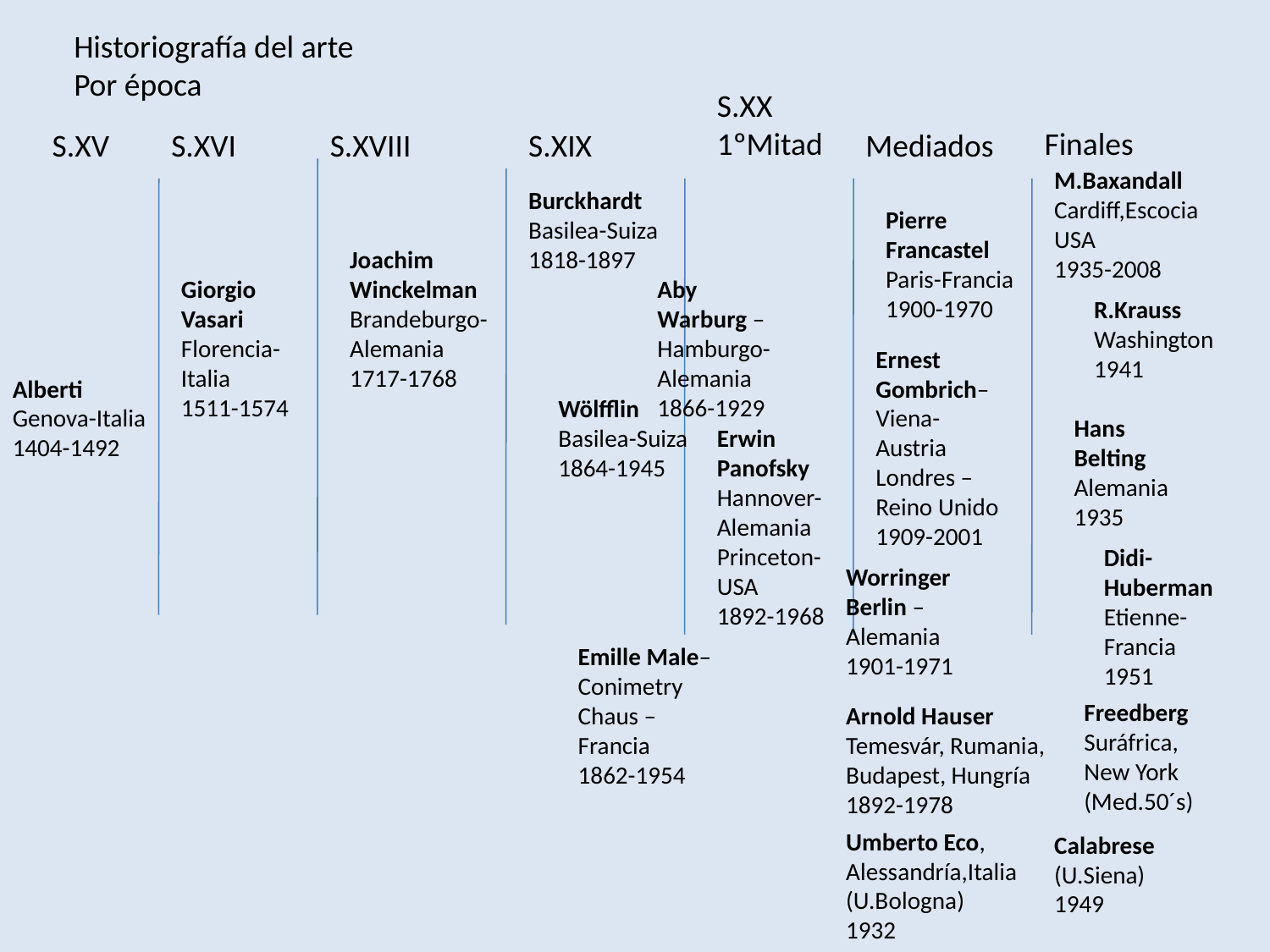

Historiografía del arte
Por época
S.XX
1ºMitad
Finales
S.XV
S.XVI
S.XVIII
S.XIX
Mediados
M.Baxandall
Cardiff,Escocia
USA
1935-2008
Burckhardt
Basilea-Suiza
1818-1897
Pierre Francastel Paris-Francia
1900-1970
Joachim Winckelman
Brandeburgo-Alemania
1717-1768
Giorgio Vasari
Florencia-Italia
1511-1574
Aby Warburg –Hamburgo-Alemania
1866-1929
R.Krauss
Washington
1941
Ernest  Gombrich– Viena-Austria
Londres –Reino Unido
1909-2001
Alberti
Genova-Italia
1404-1492
Wölfflin
Basilea-Suiza
1864-1945
Hans Belting
Alemania
1935
Erwin Panofsky
Hannover- Alemania
Princeton-USA
1892-1968
Didi-Huberman
Etienne-Francia
1951
Worringer
Berlin – Alemania
1901-1971
Emille Male–Conimetry Chaus – Francia
1862-1954
Freedberg
Suráfrica,
New York
(Med.50´s)
Arnold Hauser Temesvár, Rumania, Budapest, Hungría
1892-1978
Umberto Eco, Alessandría,Italia (U.Bologna)
1932
Calabrese
(U.Siena)
1949